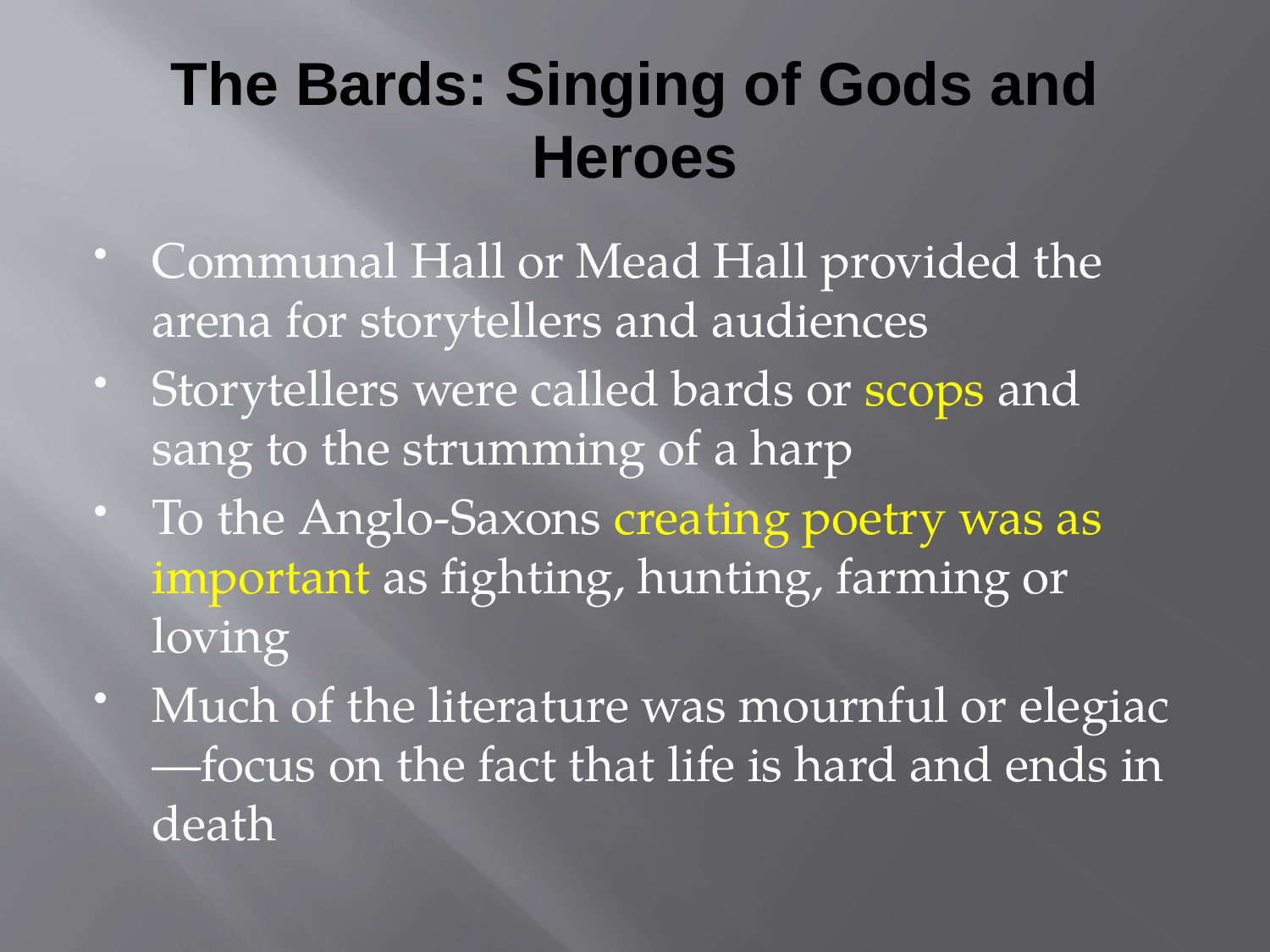

# The Bards: Singing of Gods and Heroes
Communal Hall or Mead Hall provided the arena for storytellers and audiences
Storytellers were called bards or scops and sang to the strumming of a harp
To the Anglo-Saxons creating poetry was as important as fighting, hunting, farming or loving
Much of the literature was mournful or elegiac—focus on the fact that life is hard and ends in death